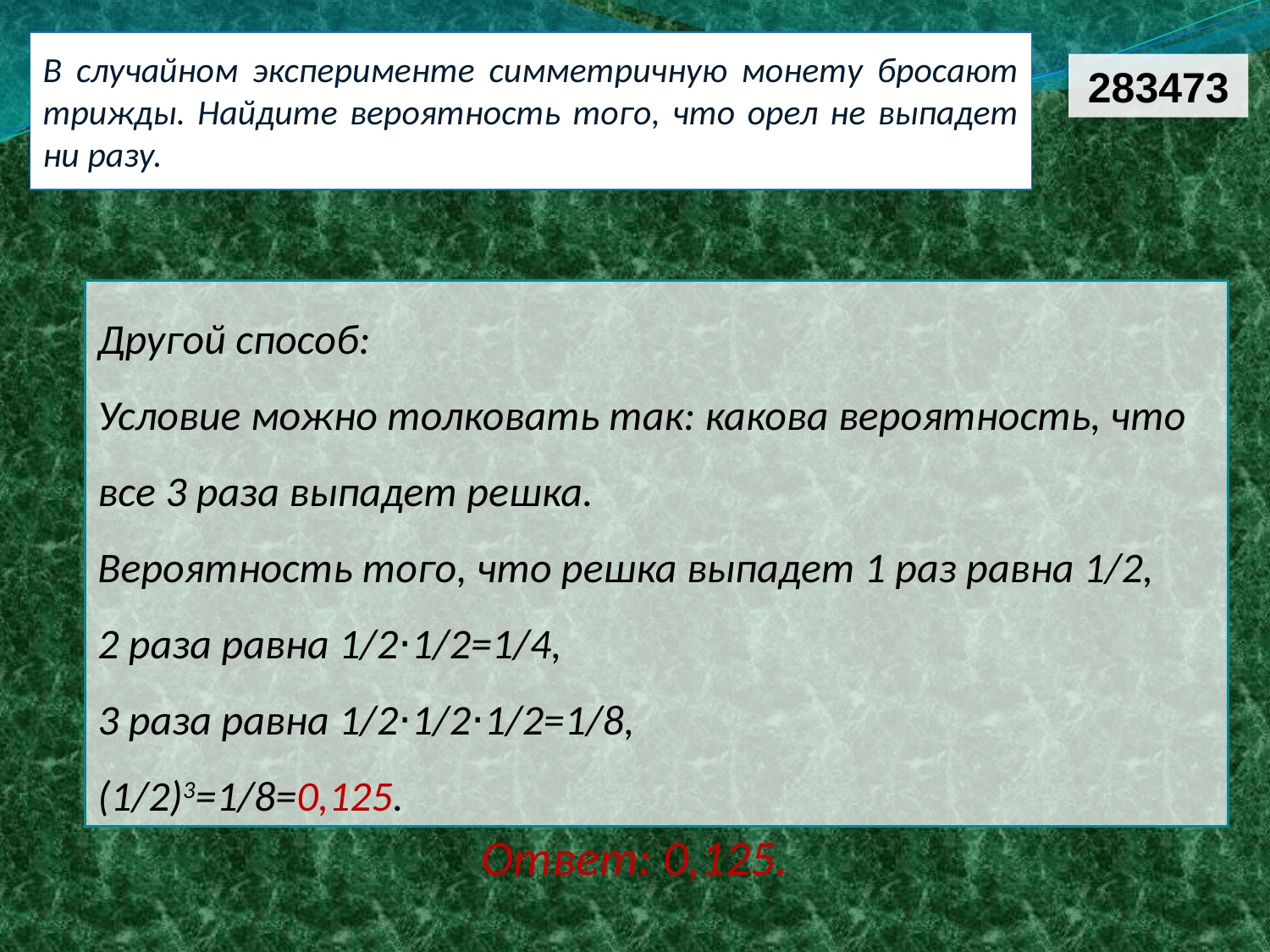

В случайном эксперименте симметричную монету бросают трижды. Найдите вероятность того, что орел не выпадет ни разу.
283473
Другой способ:
Условие можно толковать так: какова вероятность, что все 3 раза выпадет решка.
Вероятность того, что решка выпадет 1 раз равна 1/2,
2 раза равна 1/2⋅1/2=1/4,
3 раза равна 1/2⋅1/2⋅1/2=1/8,
(1/2)3=1/8=0,125.
Ответ: 0,125.